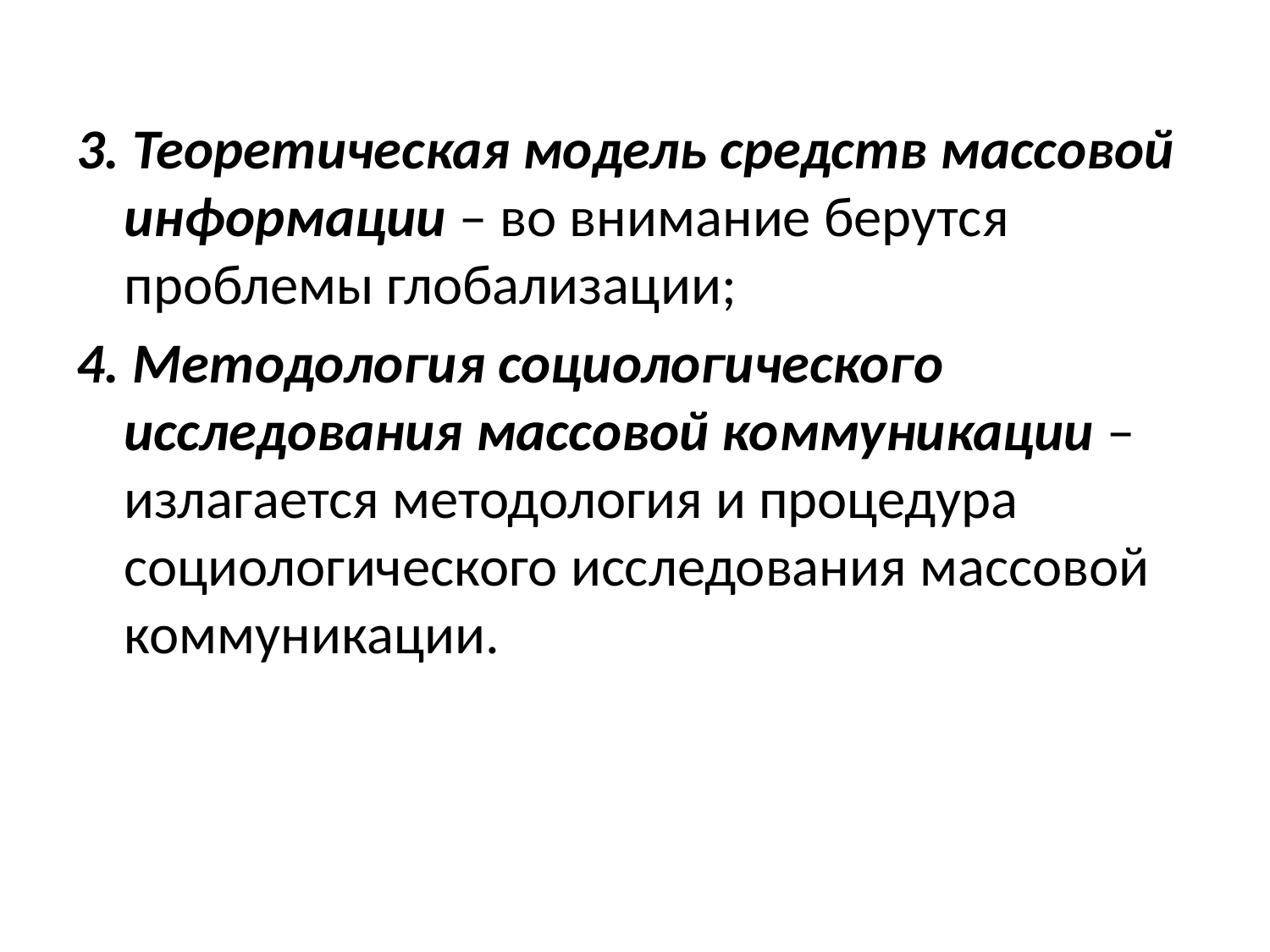

3. Теоретическая модель средств массовой информации – во внимание берутся проблемы глобализации;
4. Методология социологического исследования массовой коммуникации – излагается методология и процедура социологического исследования массовой коммуникации.